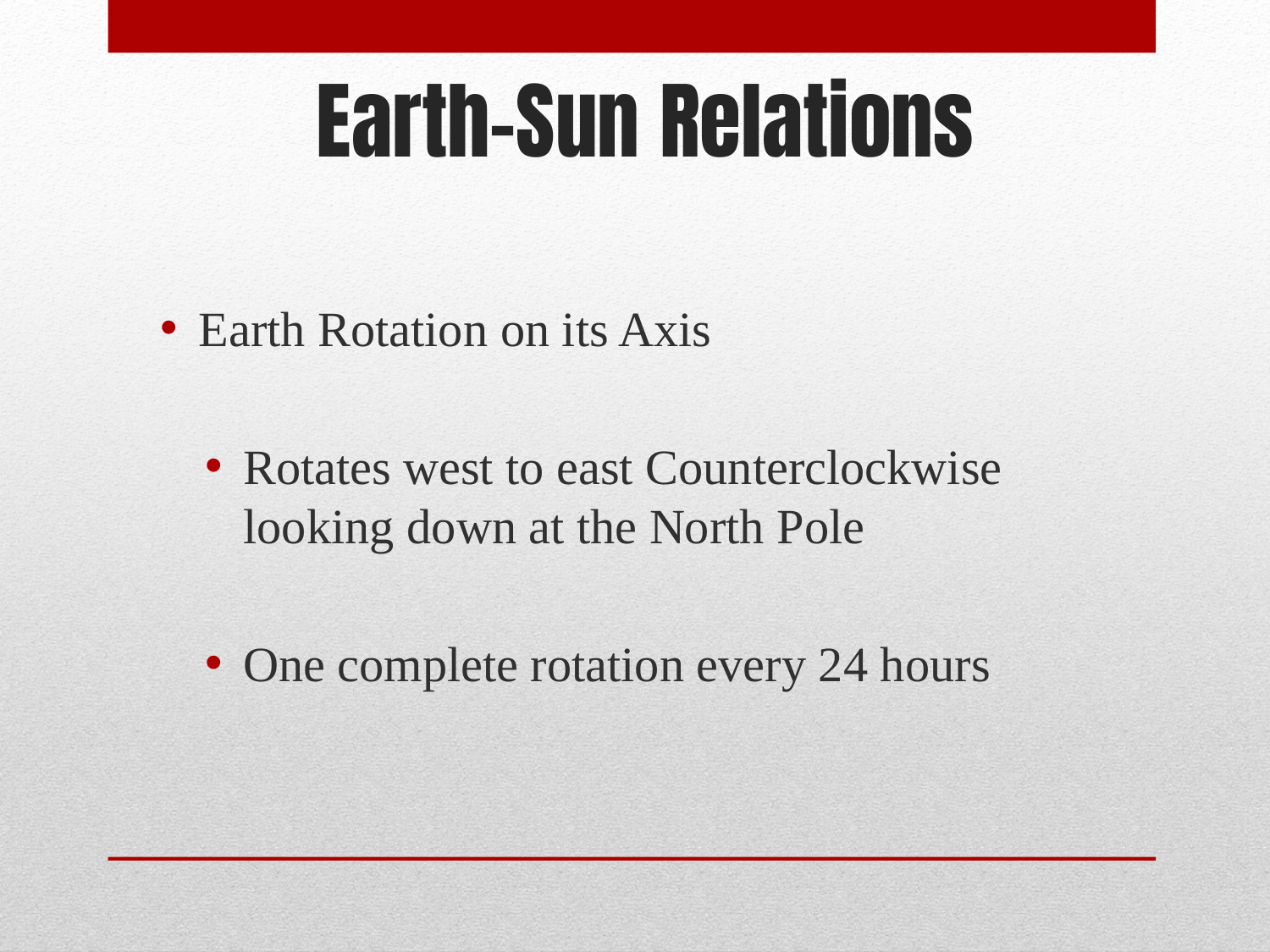

Earth-Sun Relations
Earth Rotation on its Axis

Rotates west to east Counterclockwise looking down at the North Pole

One complete rotation every 24 hours